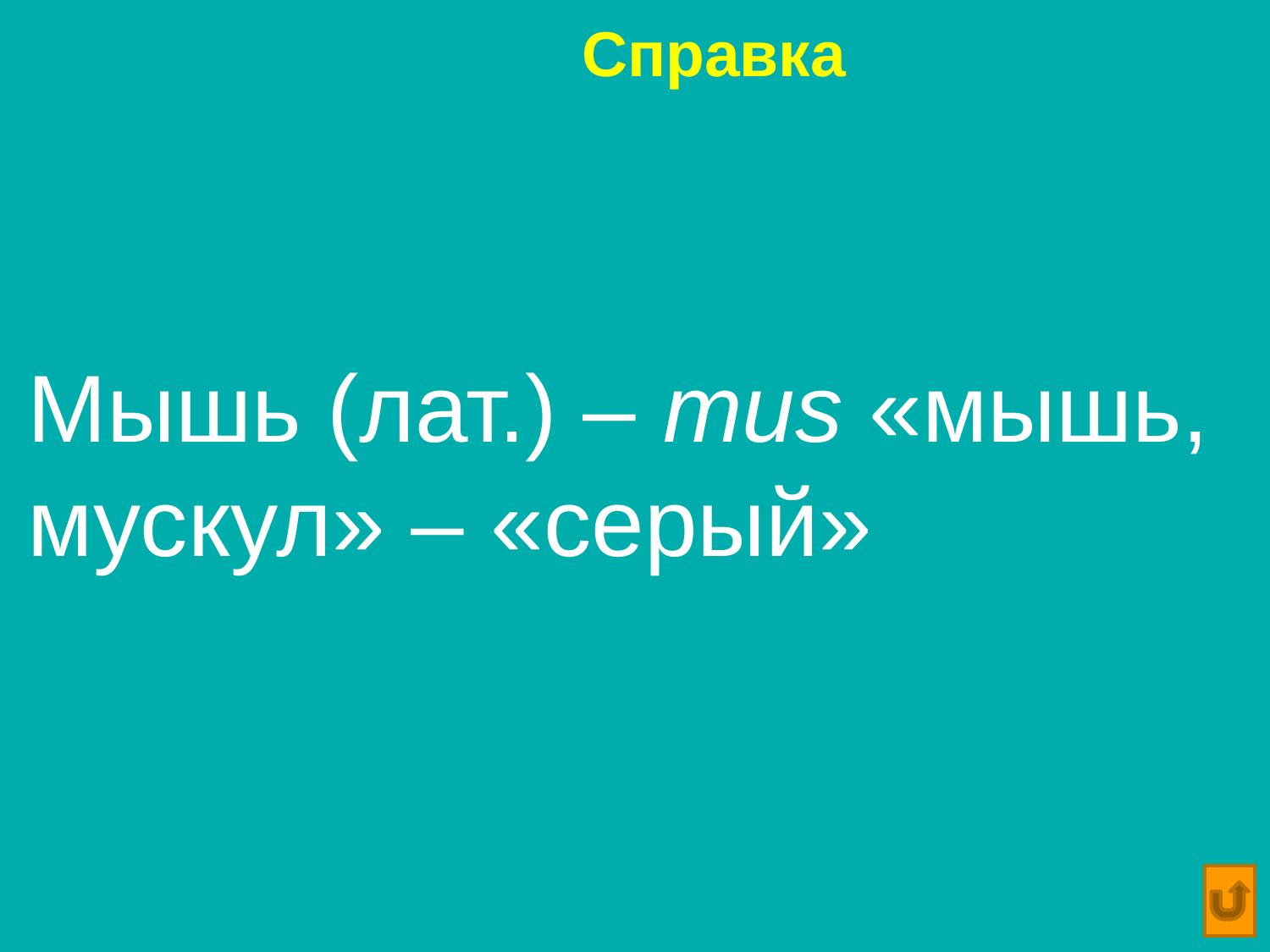

# Справка
Мышь (лат.) – mus «мышь, мускул» – «серый»